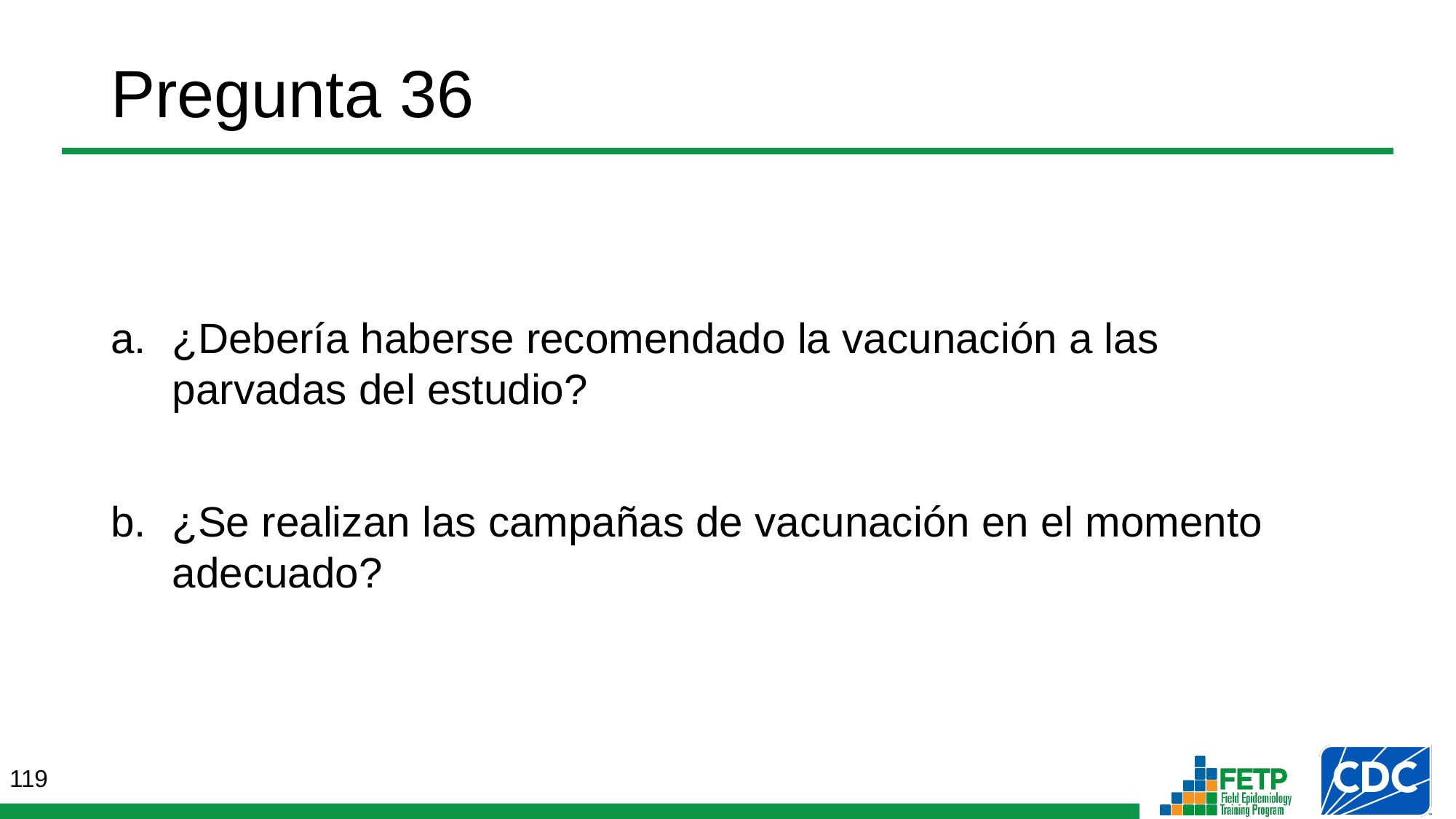

# Pregunta 36
¿Debería haberse recomendado la vacunación a las parvadas del estudio?

¿Se realizan las campañas de vacunación en el momento adecuado?